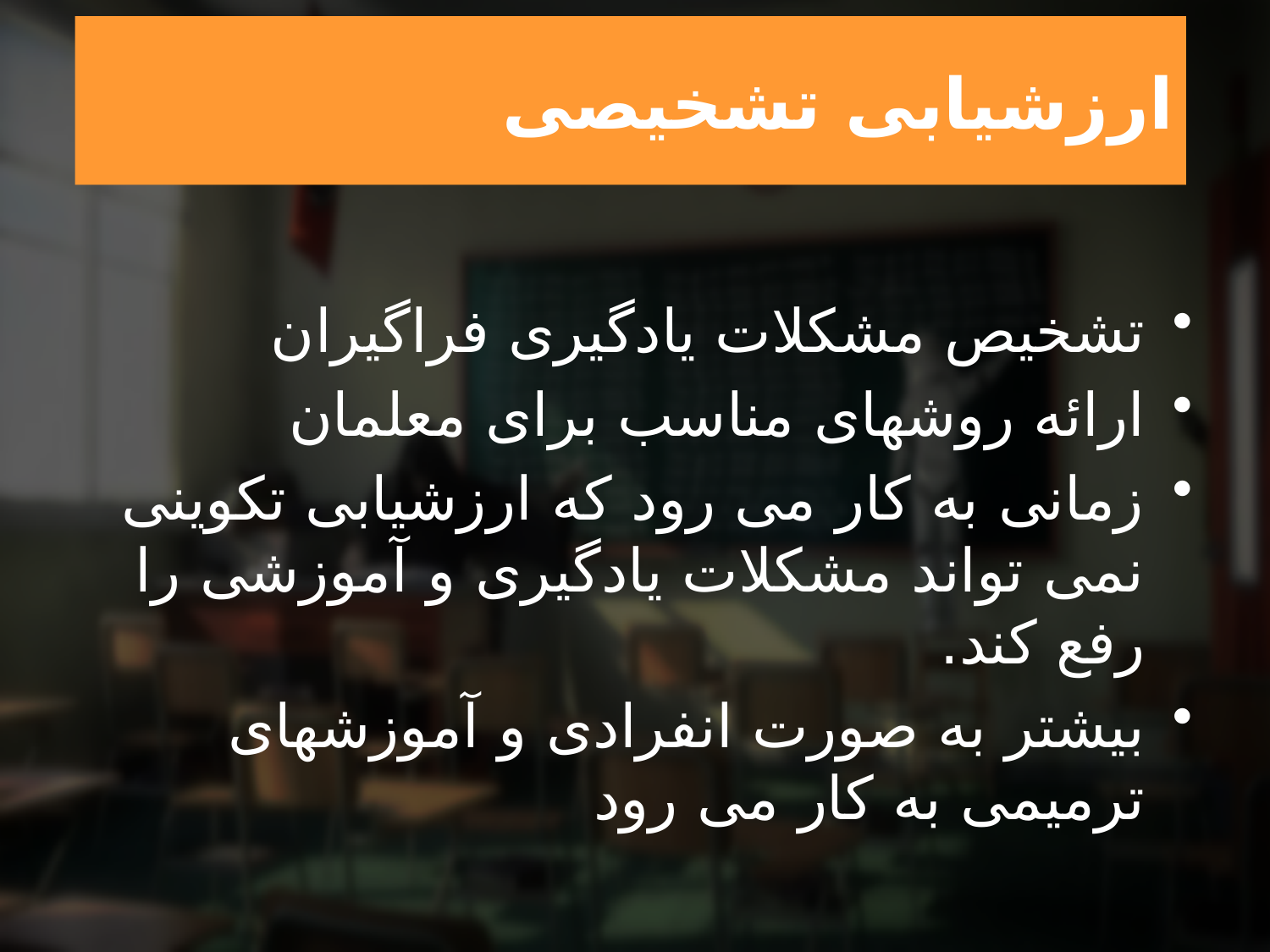

# ارزشیابی تشخیصی
تشخیص مشکلات یادگیری فراگیران
ارائه روشهای مناسب برای معلمان
زمانی به کار می رود که ارزشیابی تکوینی نمی تواند مشکلات یادگیری و آموزشی را رفع کند.
بیشتر به صورت انفرادی و آموزشهای ترمیمی به کار می رود